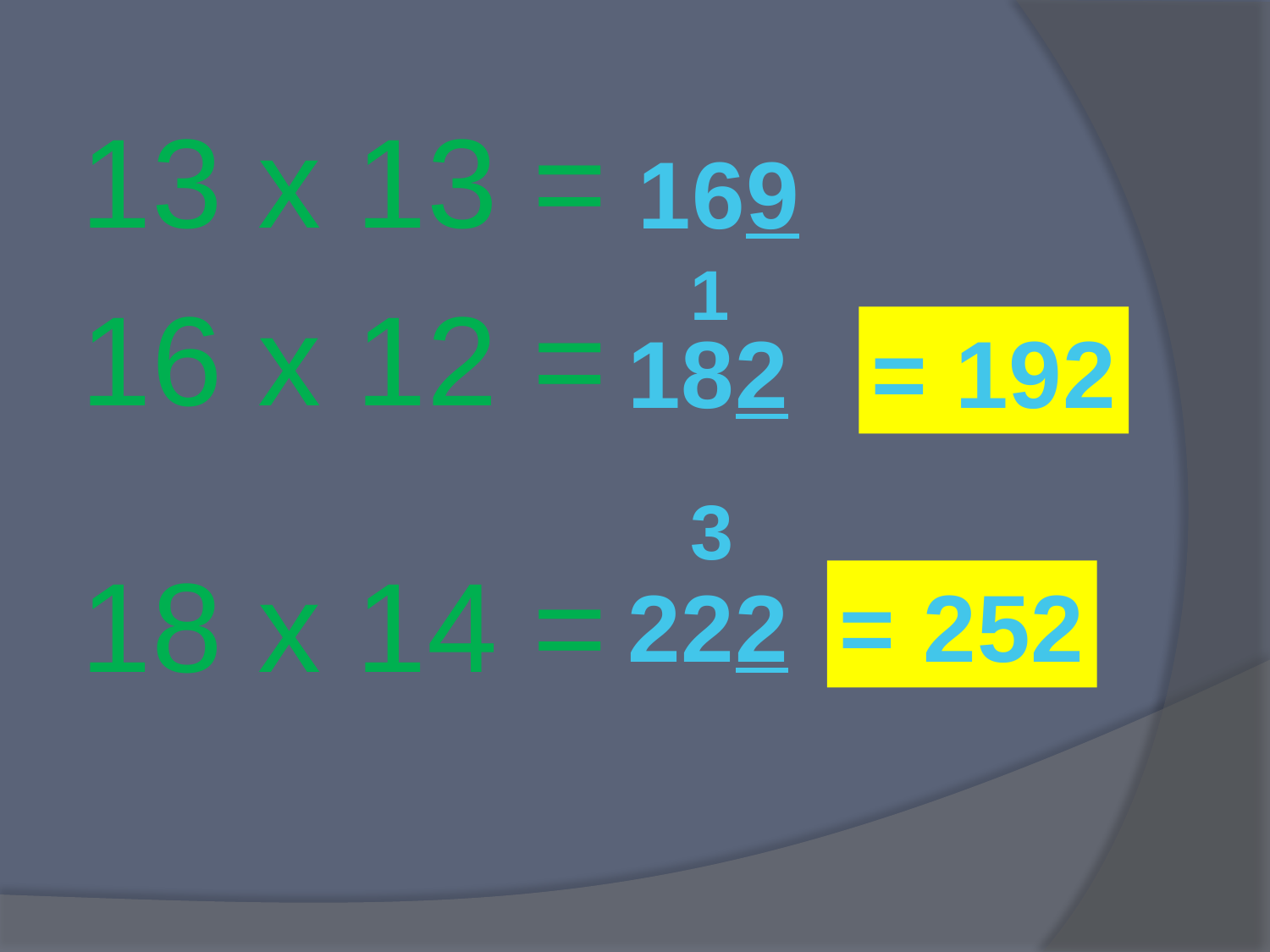

13 х 13 =
16 х 12 =

18 х 14 =
169
1
182
= 192
3
222
= 252